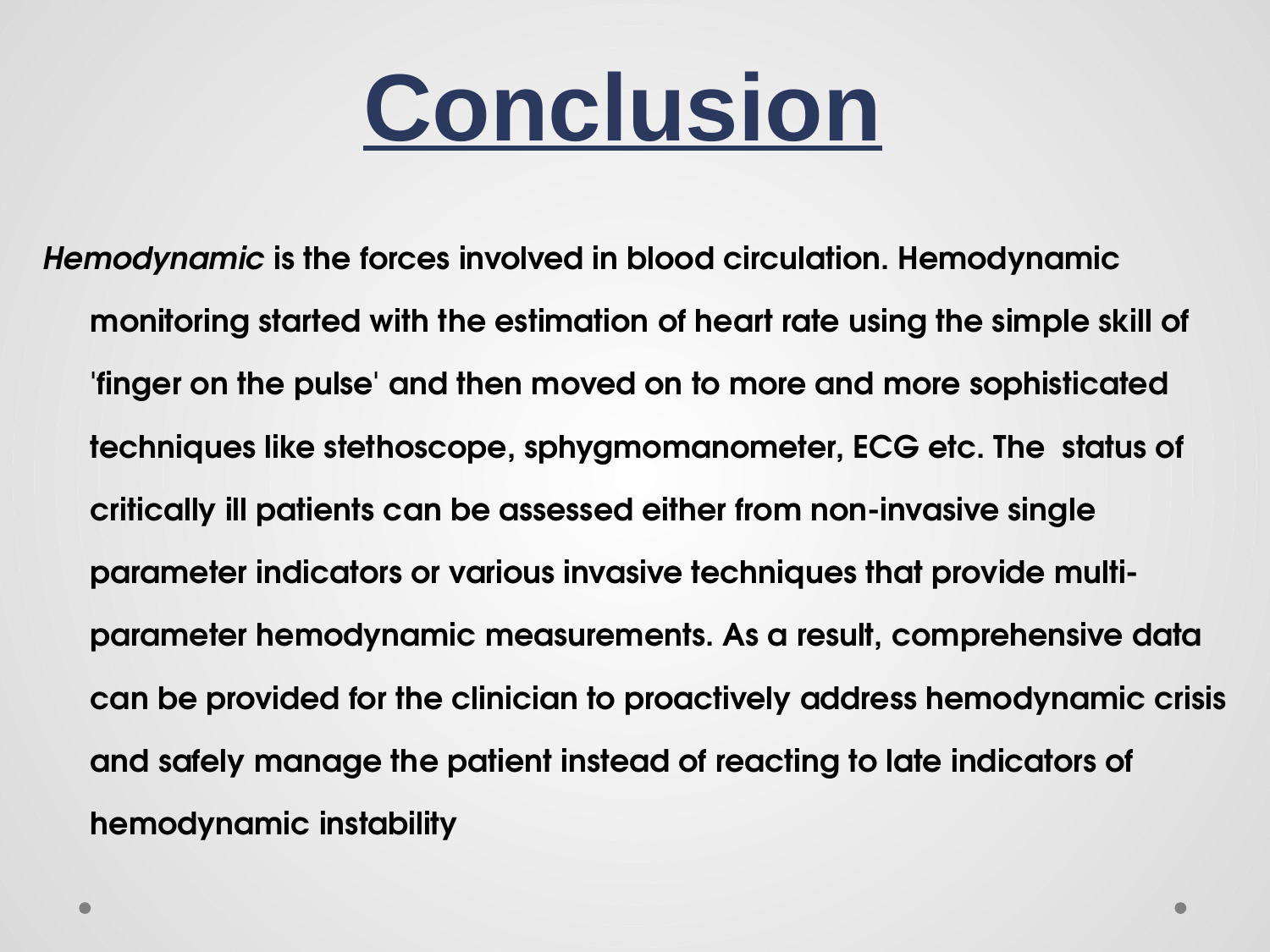

# Conclusion
Hemodynamic is the forces involved in blood circulation. Hemodynamic monitoring started with the estimation of heart rate using the simple skill of 'finger on the pulse' and then moved on to more and more sophisticated techniques like stethoscope, sphygmomanometer, ECG etc. The  status of critically ill patients can be assessed either from non-invasive single parameter indicators or various invasive techniques that provide multi-parameter hemodynamic measurements. As a result, comprehensive data can be provided for the clinician to proactively address hemodynamic crisis and safely manage the patient instead of reacting to late indicators of hemodynamic instability